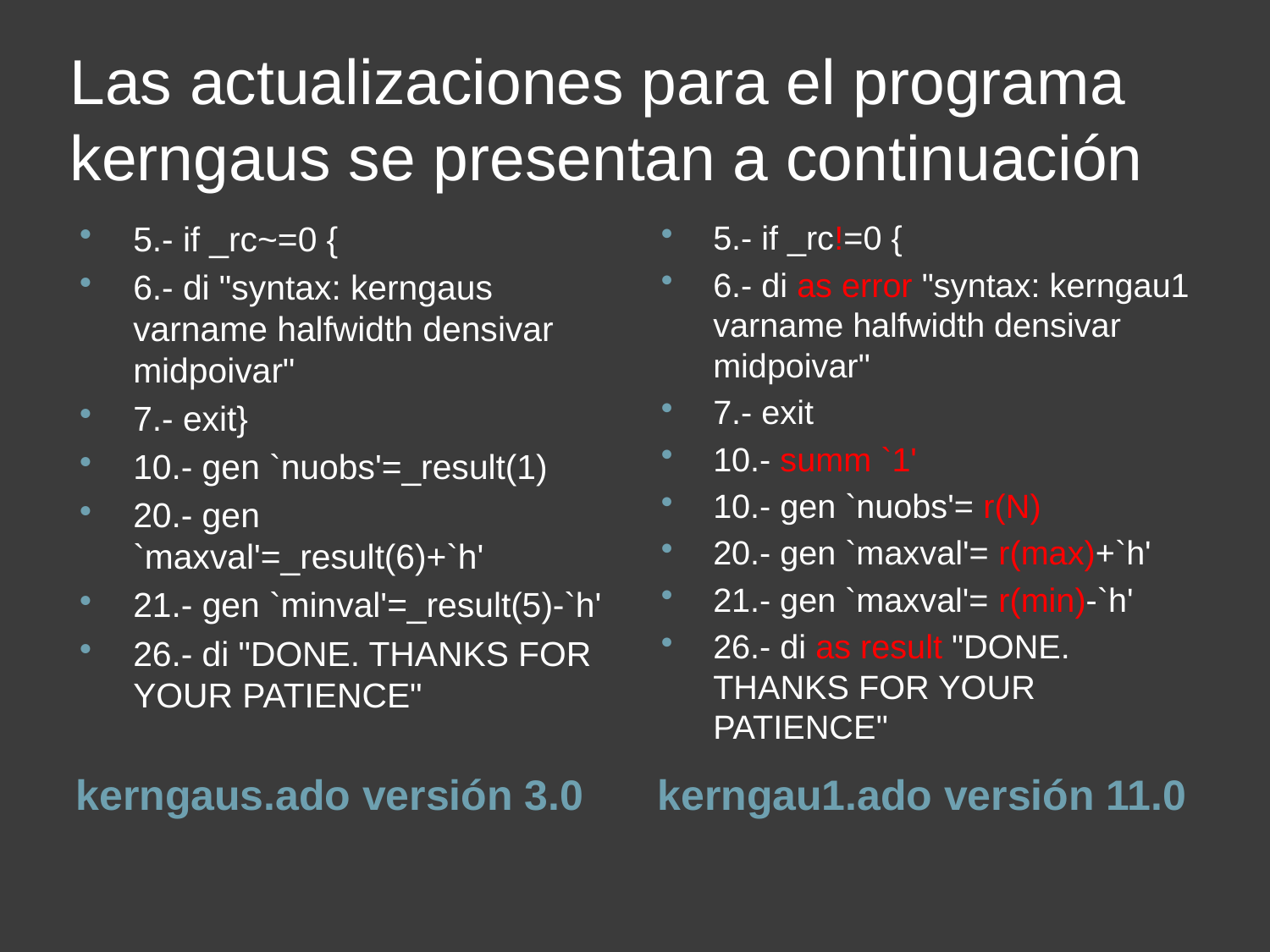

# Las actualizaciones para el programa kerngaus se presentan a continuación
5.- if _rc~=0 {
6.- di "syntax: kerngaus varname halfwidth densivar midpoivar"
7.- exit}
10.- gen `nuobs'=_result(1)
20.- gen `maxval'=_result(6)+`h'
21.- gen `minval'=_result(5)-`h'
26.- di "DONE. THANKS FOR YOUR PATIENCE"
5.- if _rc!=0 {
6.- di as error "syntax: kerngau1 varname halfwidth densivar midpoivar"
7.- exit
10.- summ `1'
10.- gen `nuobs'= r(N)
20.- gen `maxval'= r(max)+`h'
21.- gen `maxval'= r(min)-`h'
26.- di as result "DONE. THANKS FOR YOUR PATIENCE"
kerngaus.ado versión 3.0
kerngau1.ado versión 11.0